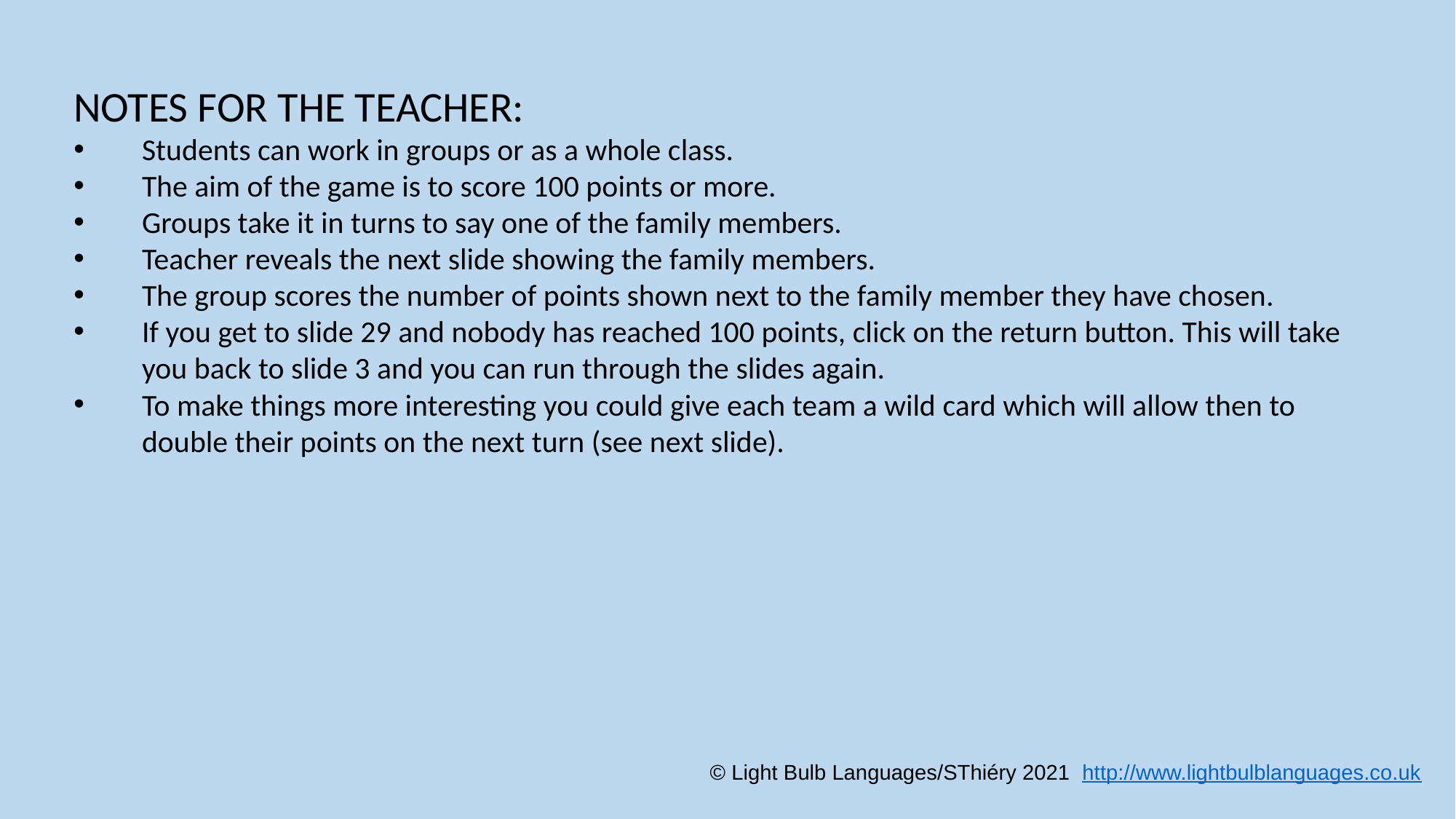

NOTES FOR THE TEACHER:
Students can work in groups or as a whole class.
The aim of the game is to score 100 points or more.
Groups take it in turns to say one of the family members.
Teacher reveals the next slide showing the family members.
The group scores the number of points shown next to the family member they have chosen.
If you get to slide 29 and nobody has reached 100 points, click on the return button. This will take you back to slide 3 and you can run through the slides again.
To make things more interesting you could give each team a wild card which will allow then to double their points on the next turn (see next slide).
© Light Bulb Languages/SThiéry 2021  http://www.lightbulblanguages.co.uk